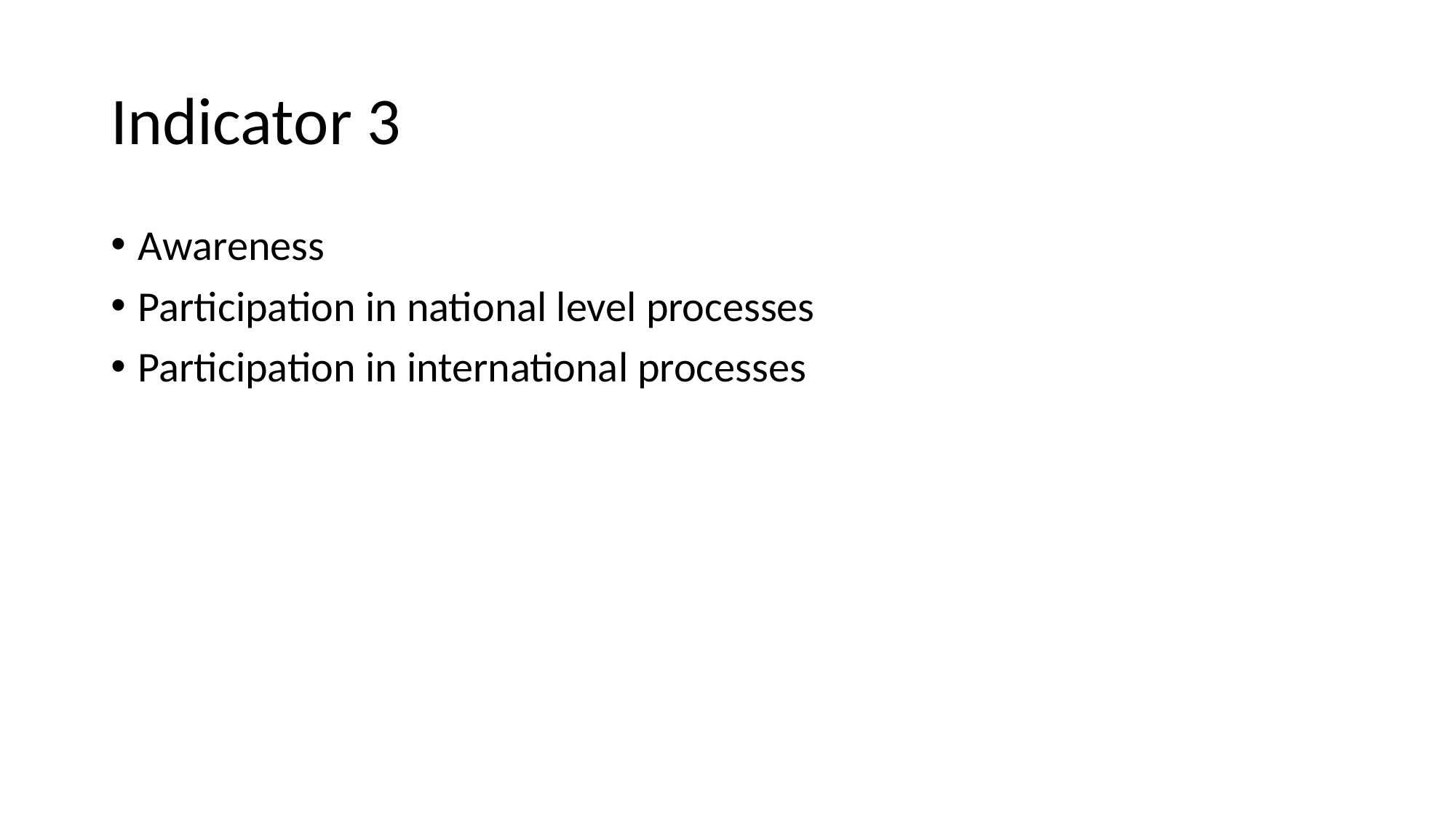

# Indicator 3
Awareness
Participation in national level processes
Participation in international processes